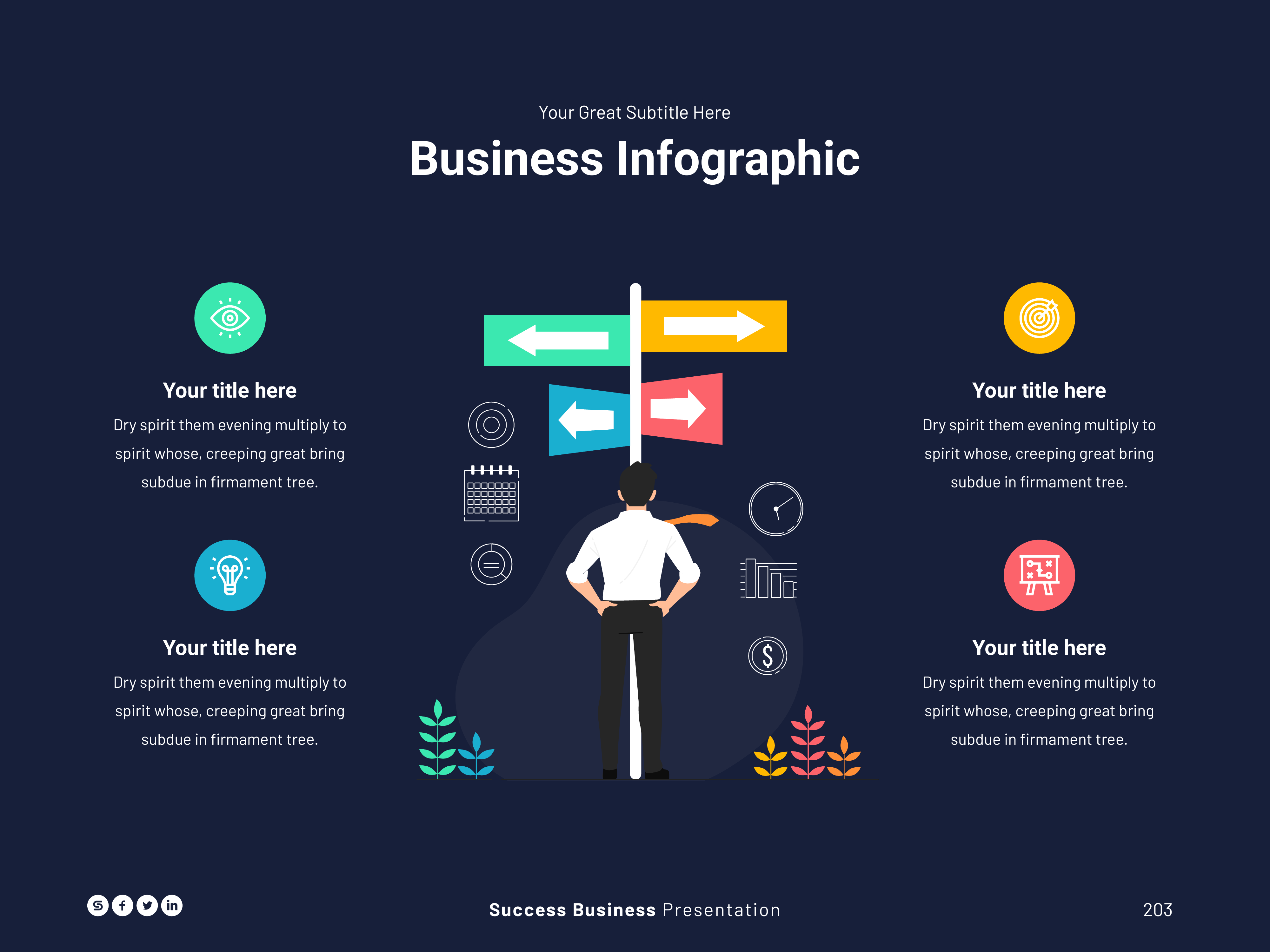

Your Great Subtitle Here
Business Infographic

Your title here
Dry spirit them evening multiply to spirit whose, creeping great bring subdue in firmament tree.
Your title here
Dry spirit them evening multiply to spirit whose, creeping great bring subdue in firmament tree.

Your title here
Dry spirit them evening multiply to spirit whose, creeping great bring subdue in firmament tree.
Your title here
Dry spirit them evening multiply to spirit whose, creeping great bring subdue in firmament tree.